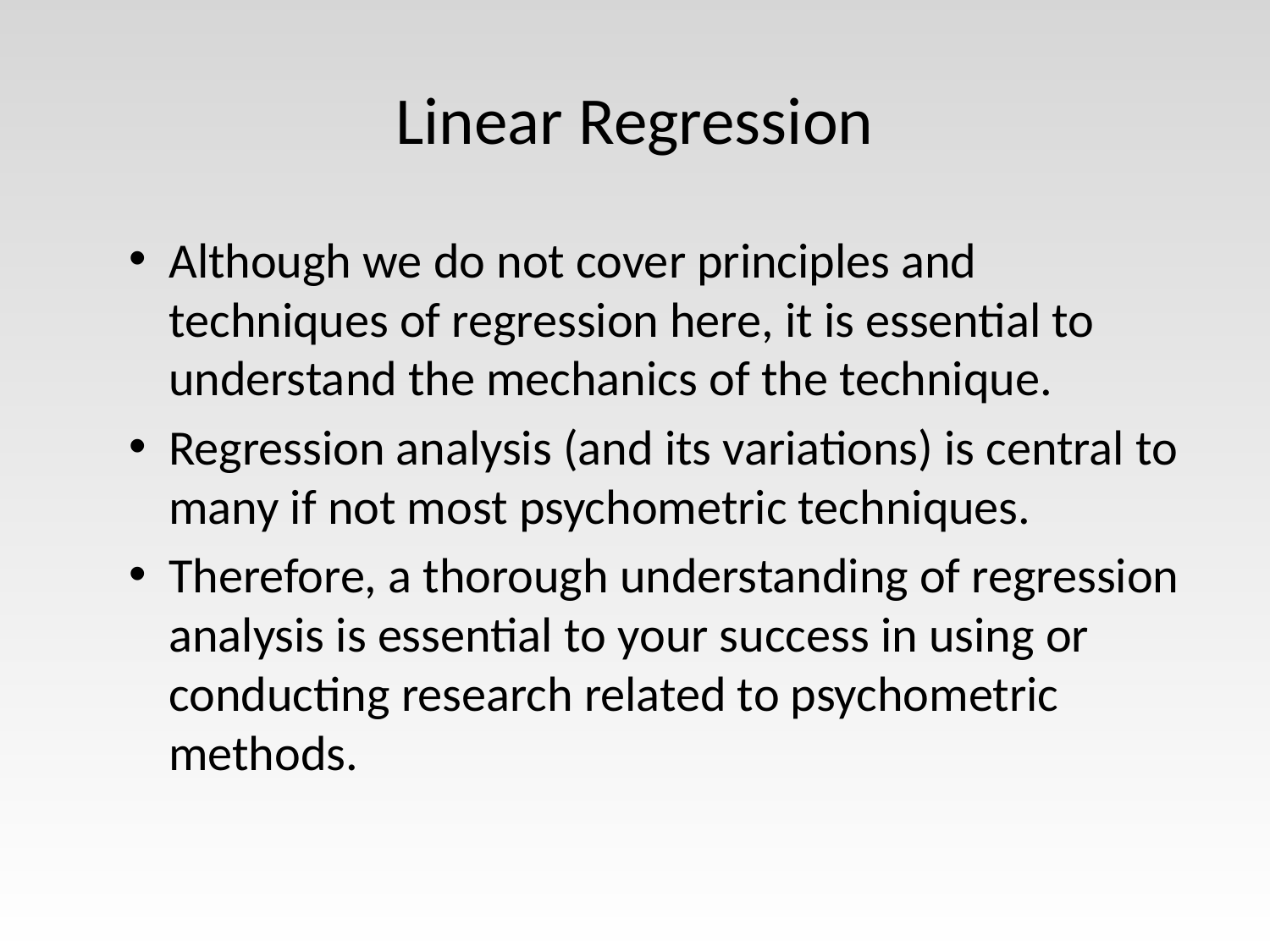

# Linear Regression
Although we do not cover principles and techniques of regression here, it is essential to understand the mechanics of the technique.
Regression analysis (and its variations) is central to many if not most psychometric techniques.
Therefore, a thorough understanding of regression analysis is essential to your success in using or conducting research related to psychometric methods.